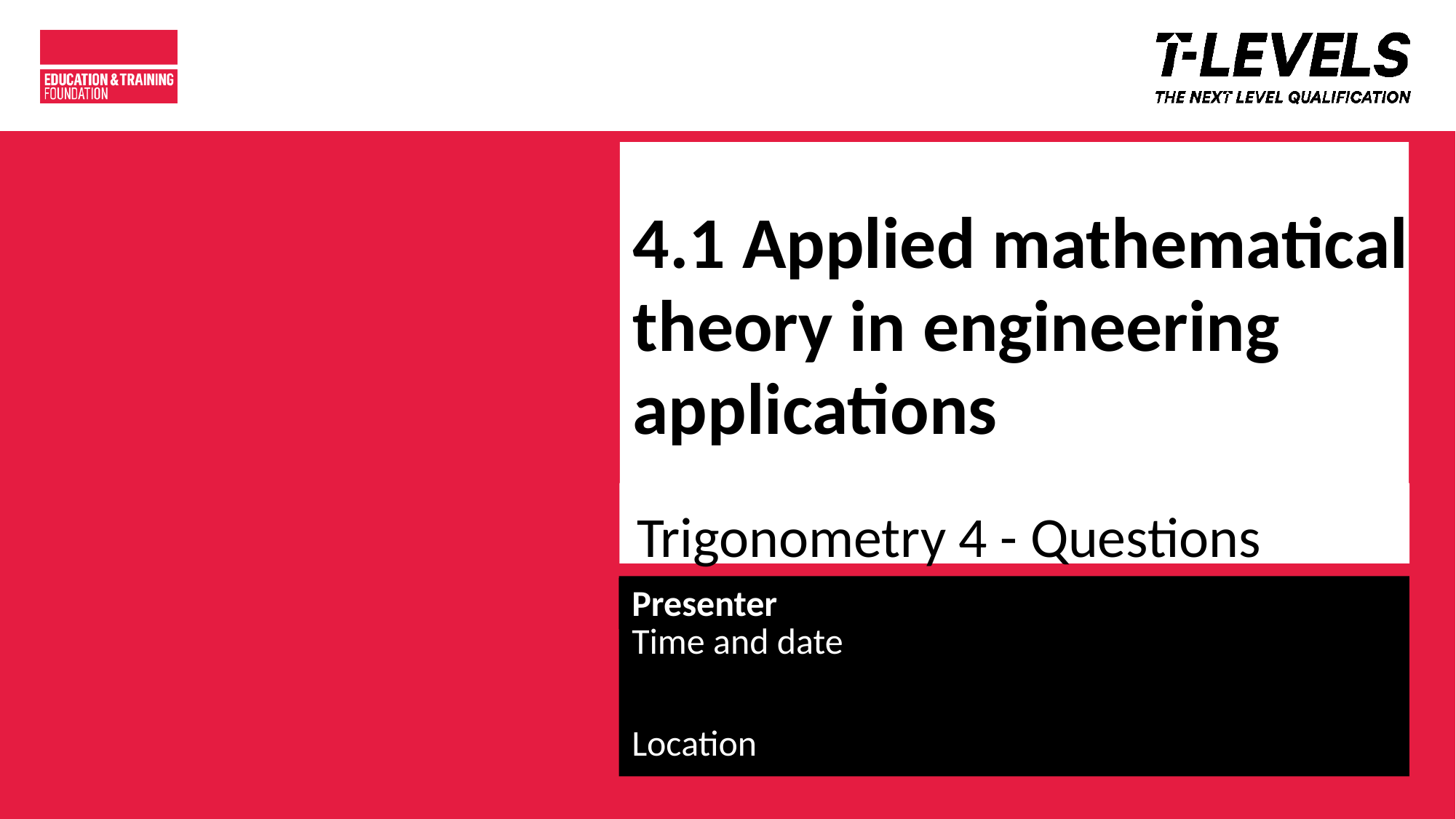

# 4.1 Applied mathematical theory in engineering applications
Trigonometry 4 - Questions
Presenter Name
Time and date
Location